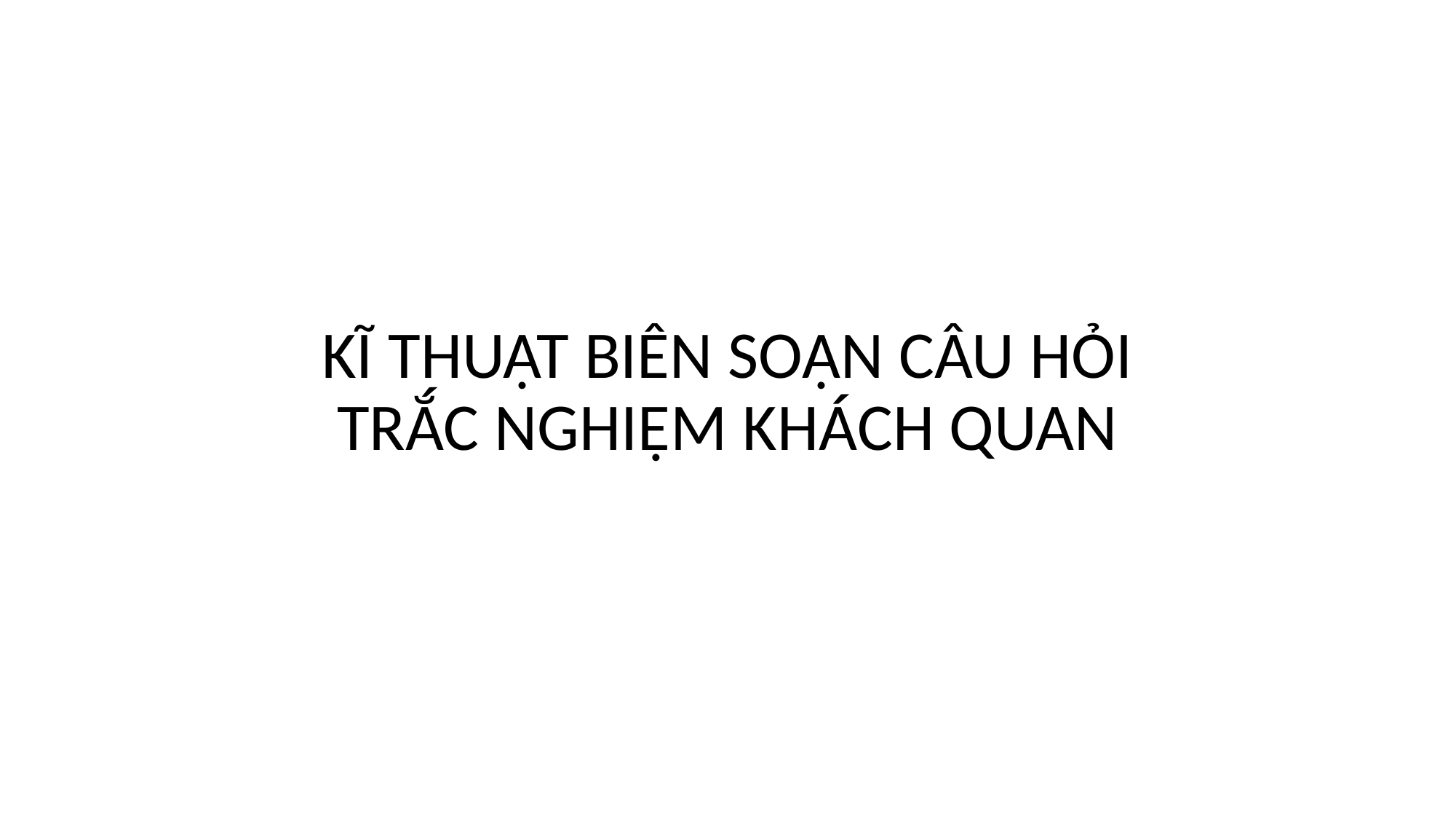

# KĨ THUẬT BIÊN SOẠN CÂU HỎI TRẮC NGHIỆM KHÁCH QUAN